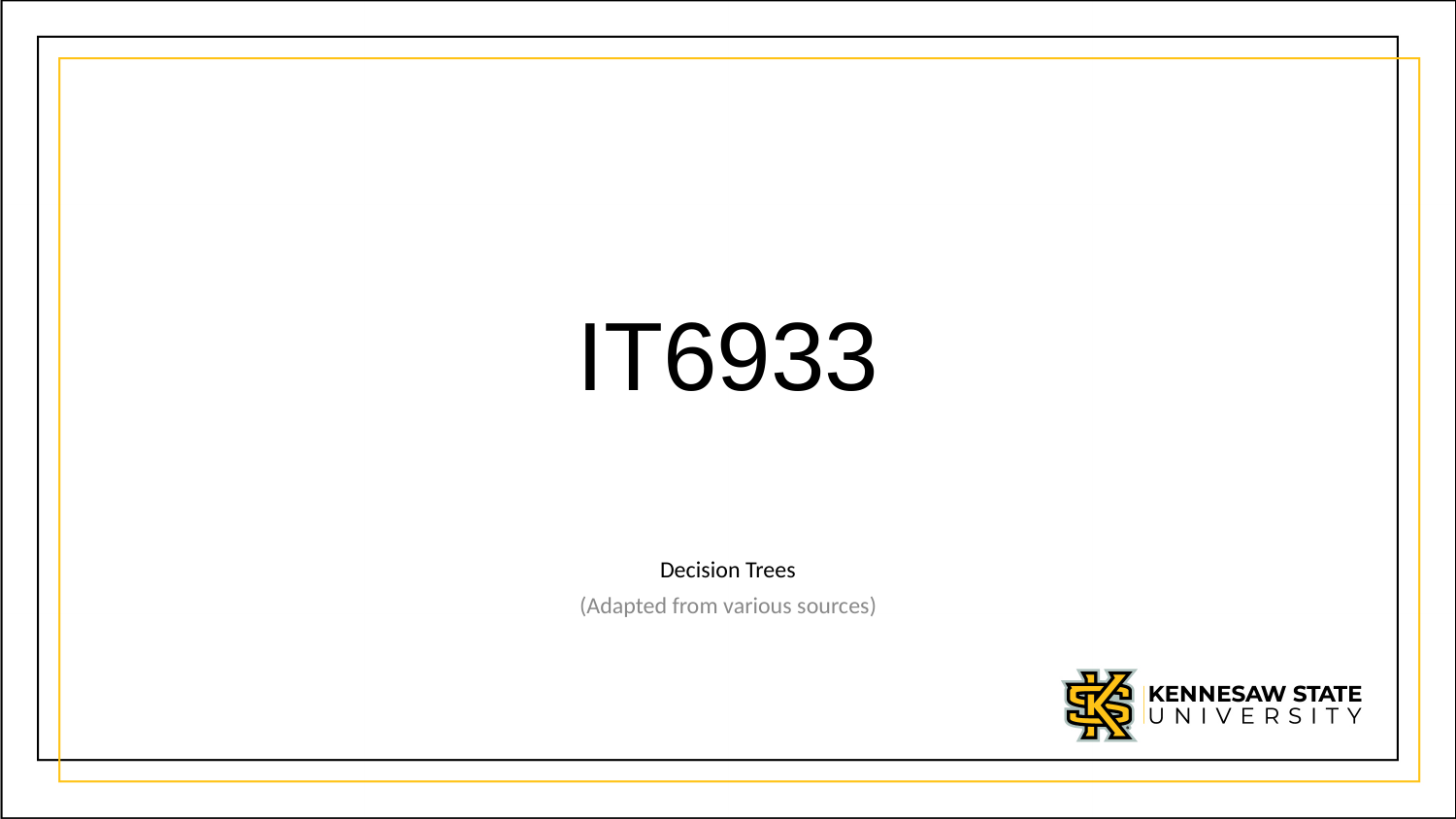

# IT6933

Decision Trees
(Adapted from various sources)